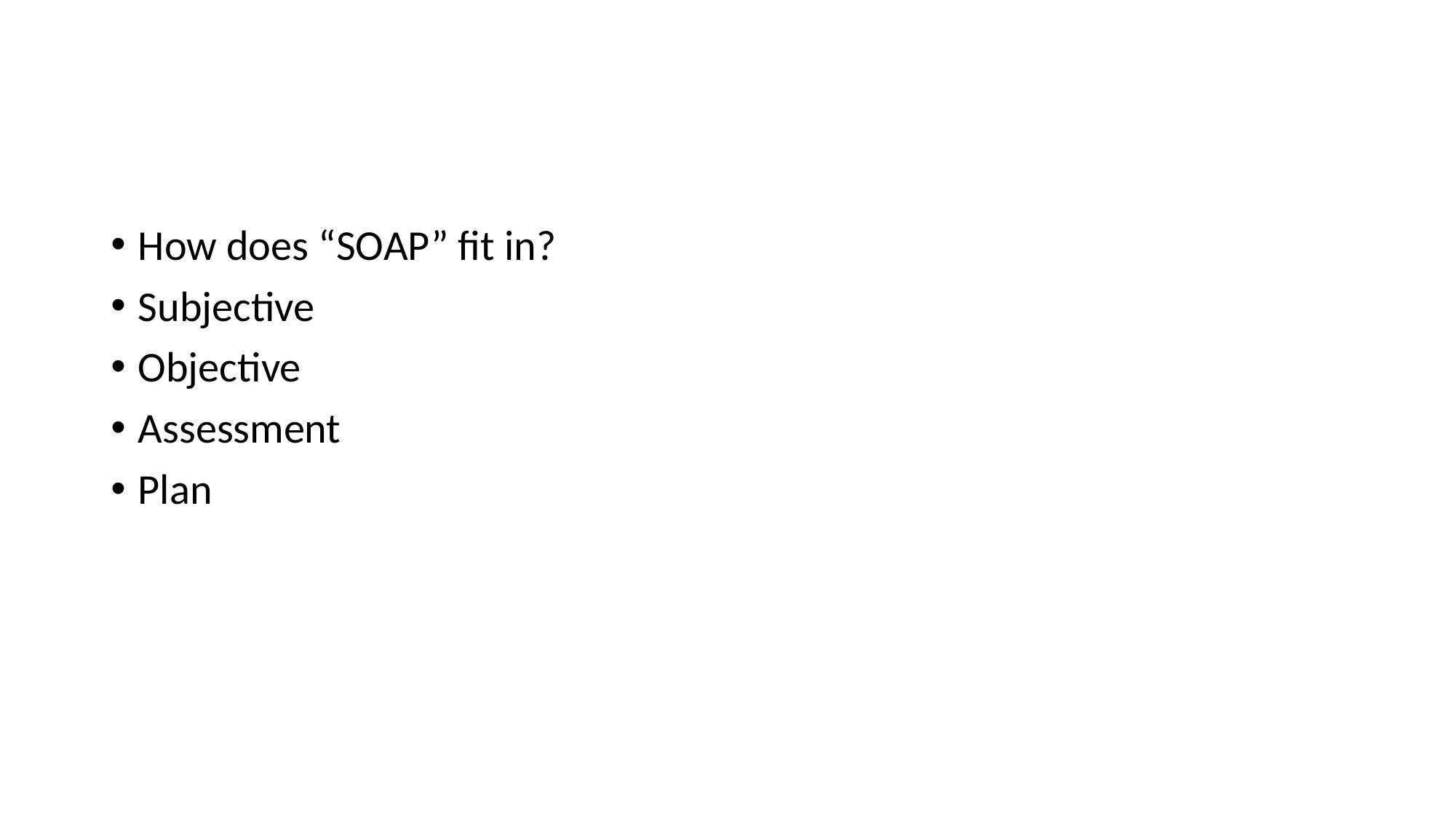

#
How does “SOAP” fit in?
Subjective
Objective
Assessment
Plan